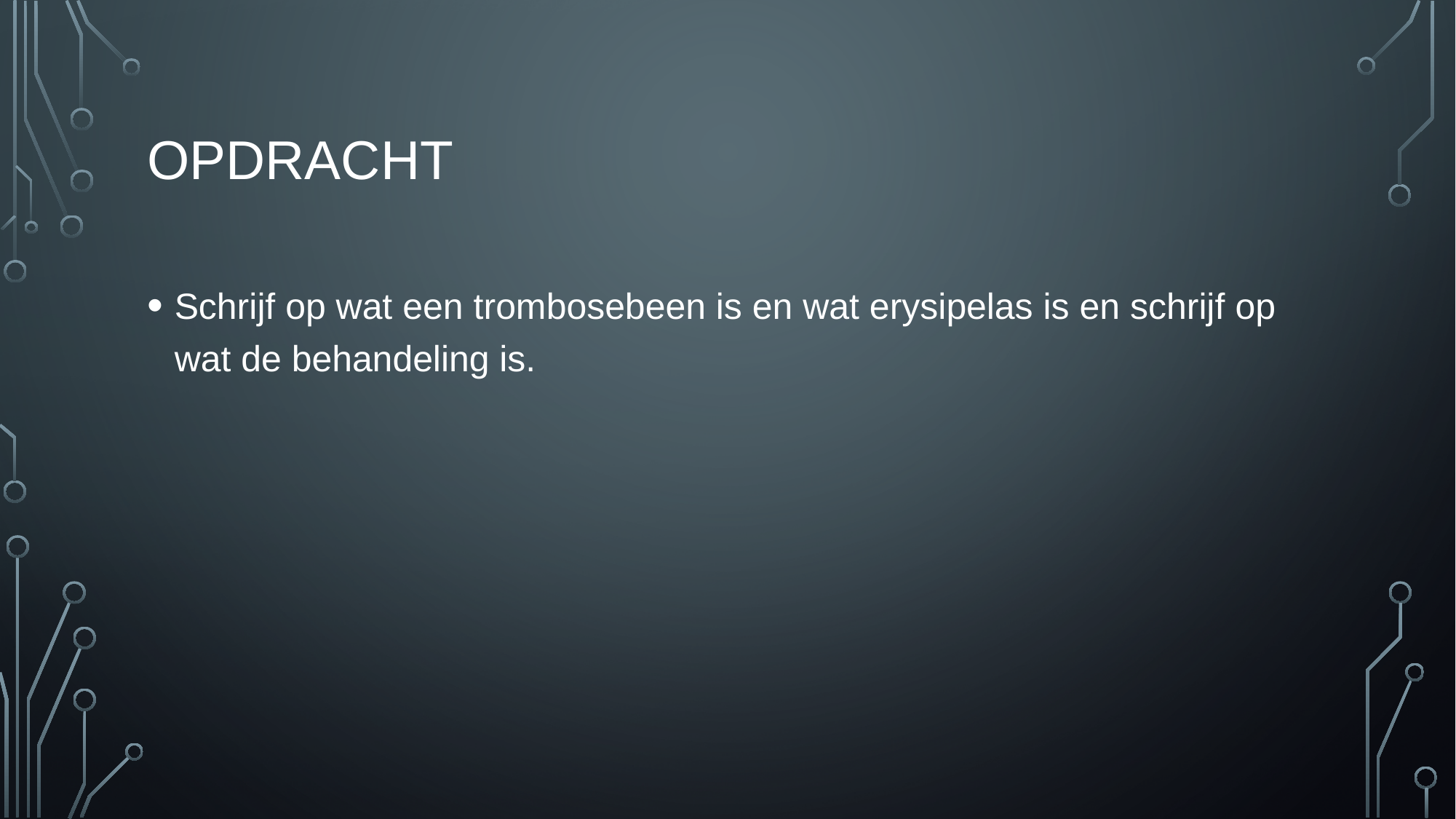

# Opdracht
Schrijf op wat een trombosebeen is en wat erysipelas is en schrijf op wat de behandeling is.